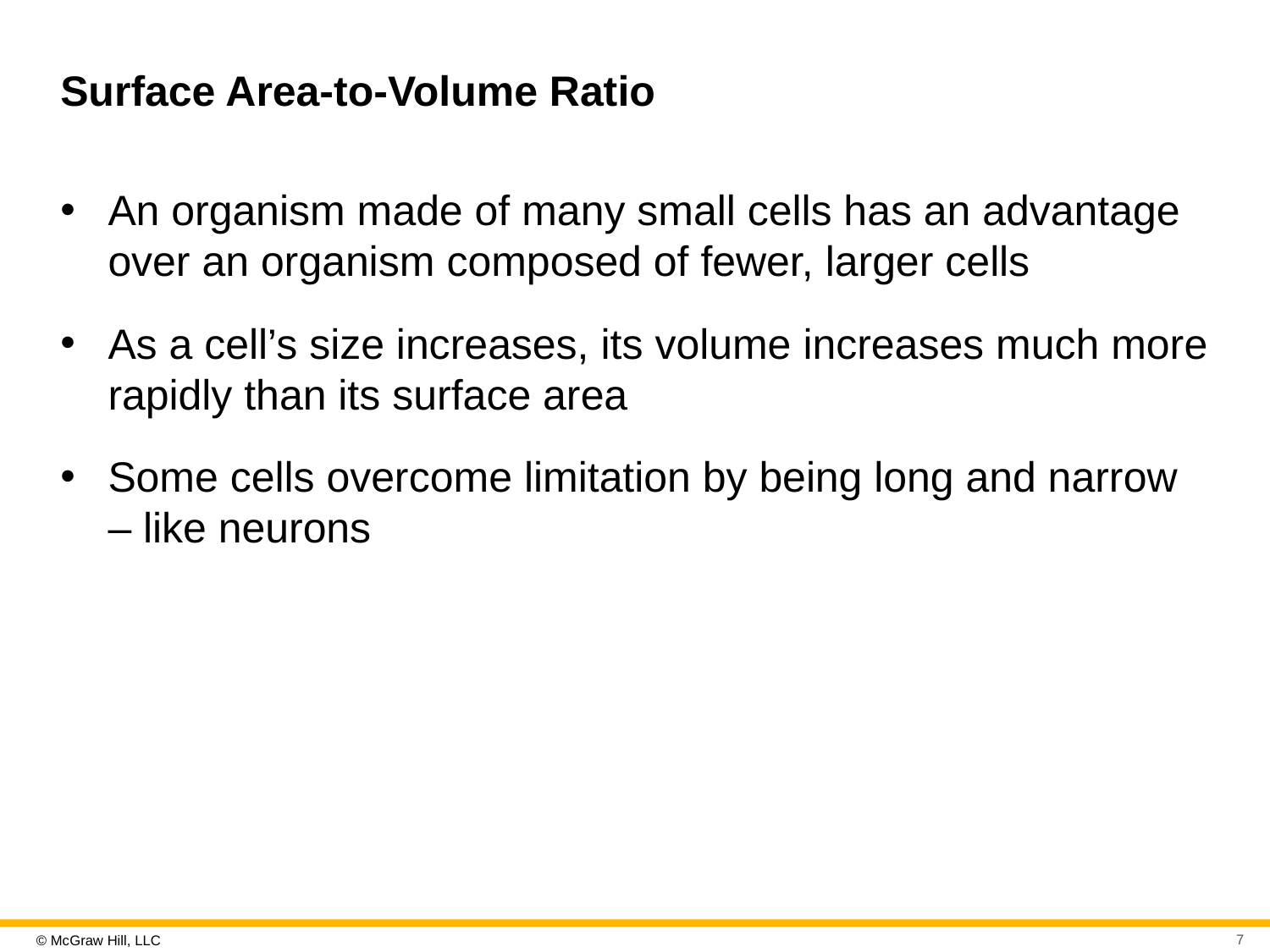

# Surface Area-to-Volume Ratio
An organism made of many small cells has an advantage over an organism composed of fewer, larger cells
As a cell’s size increases, its volume increases much more rapidly than its surface area
Some cells overcome limitation by being long and narrow – like neurons
7